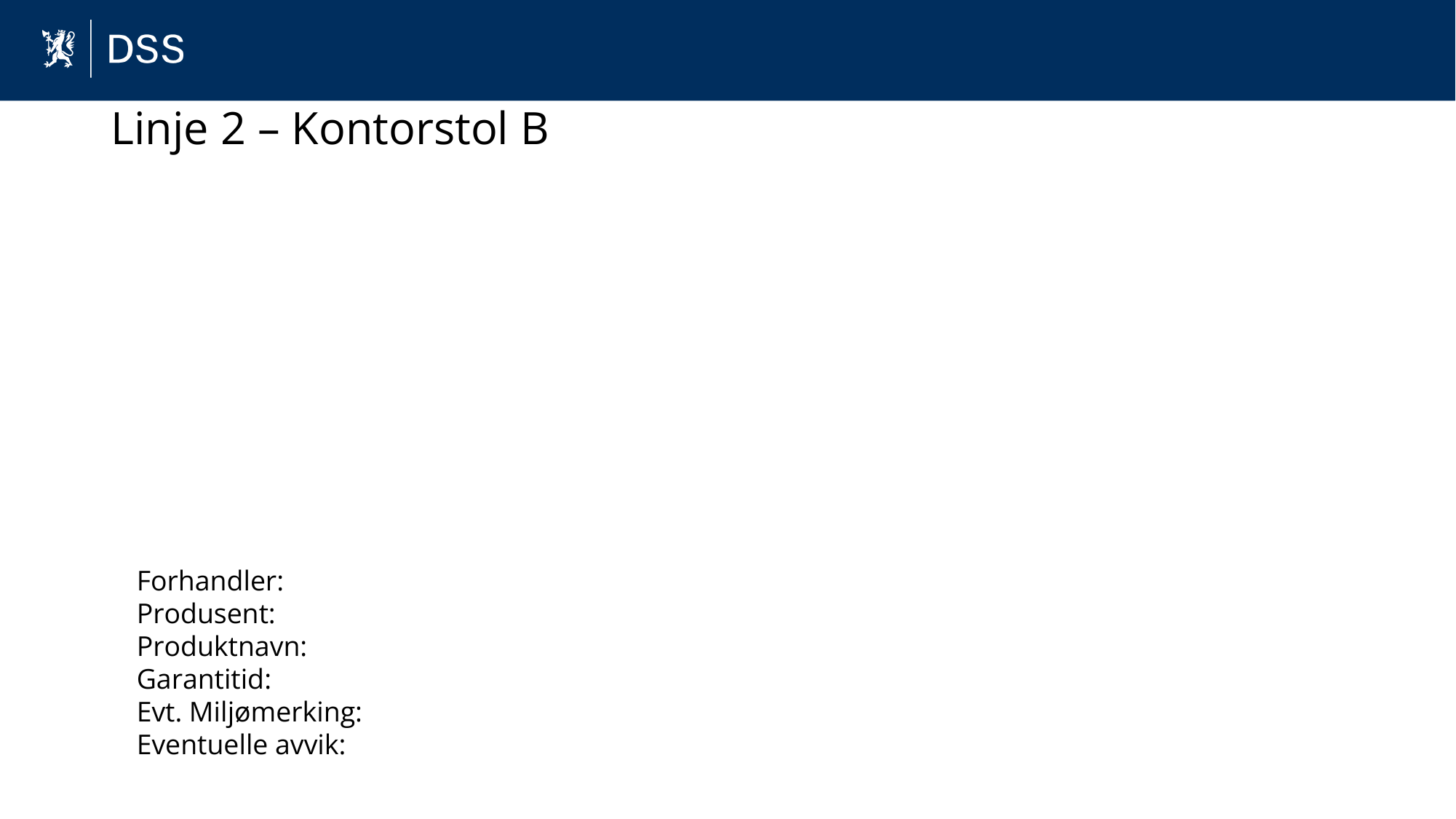

# Linje 2 – Kontorstol B
Forhandler:
Produsent:
Produktnavn:
Garantitid:
Evt. Miljømerking:
Eventuelle avvik: